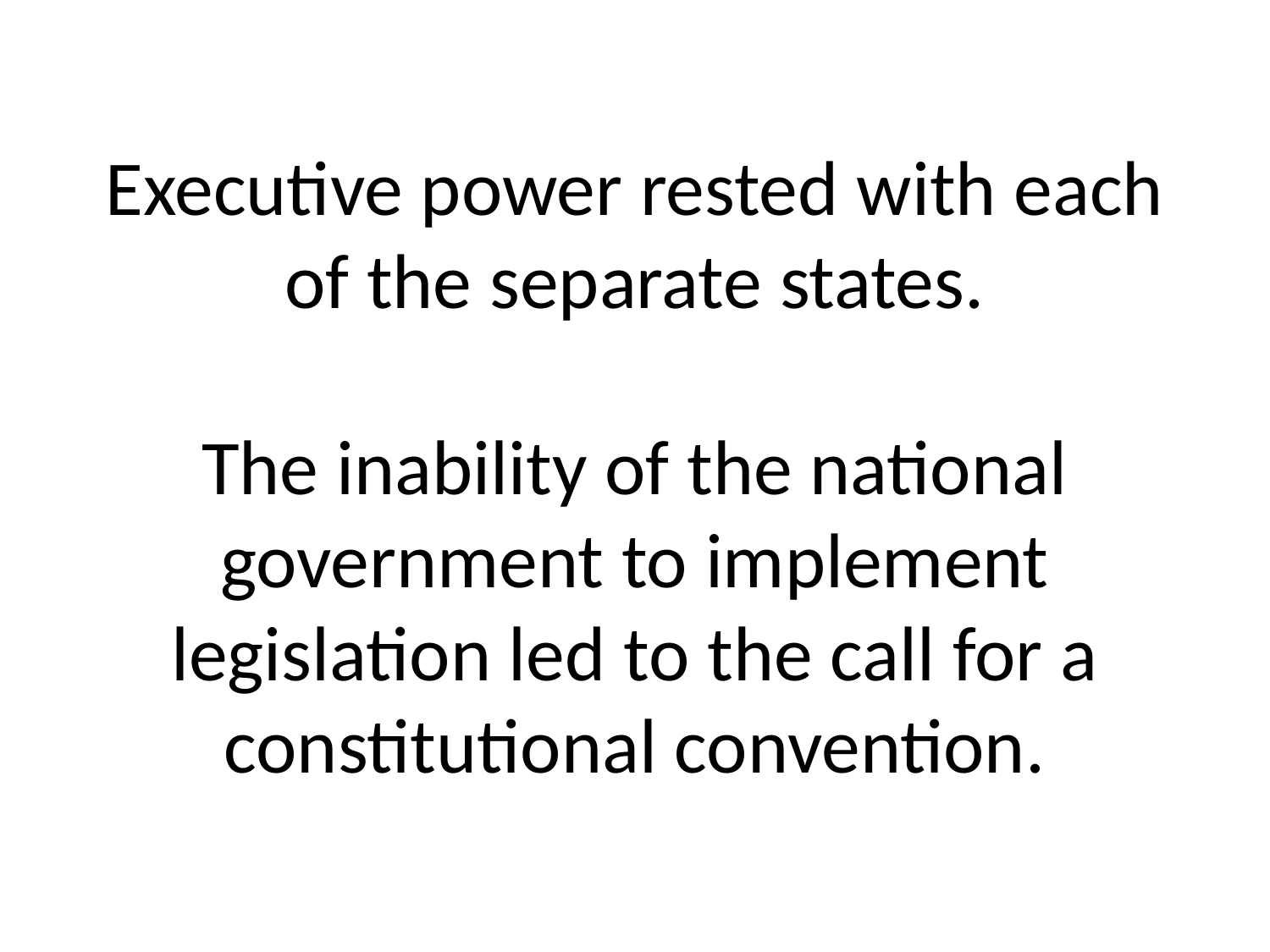

# Executive power rested with each of the separate states. The inability of the national government to implement legislation led to the call for a constitutional convention.